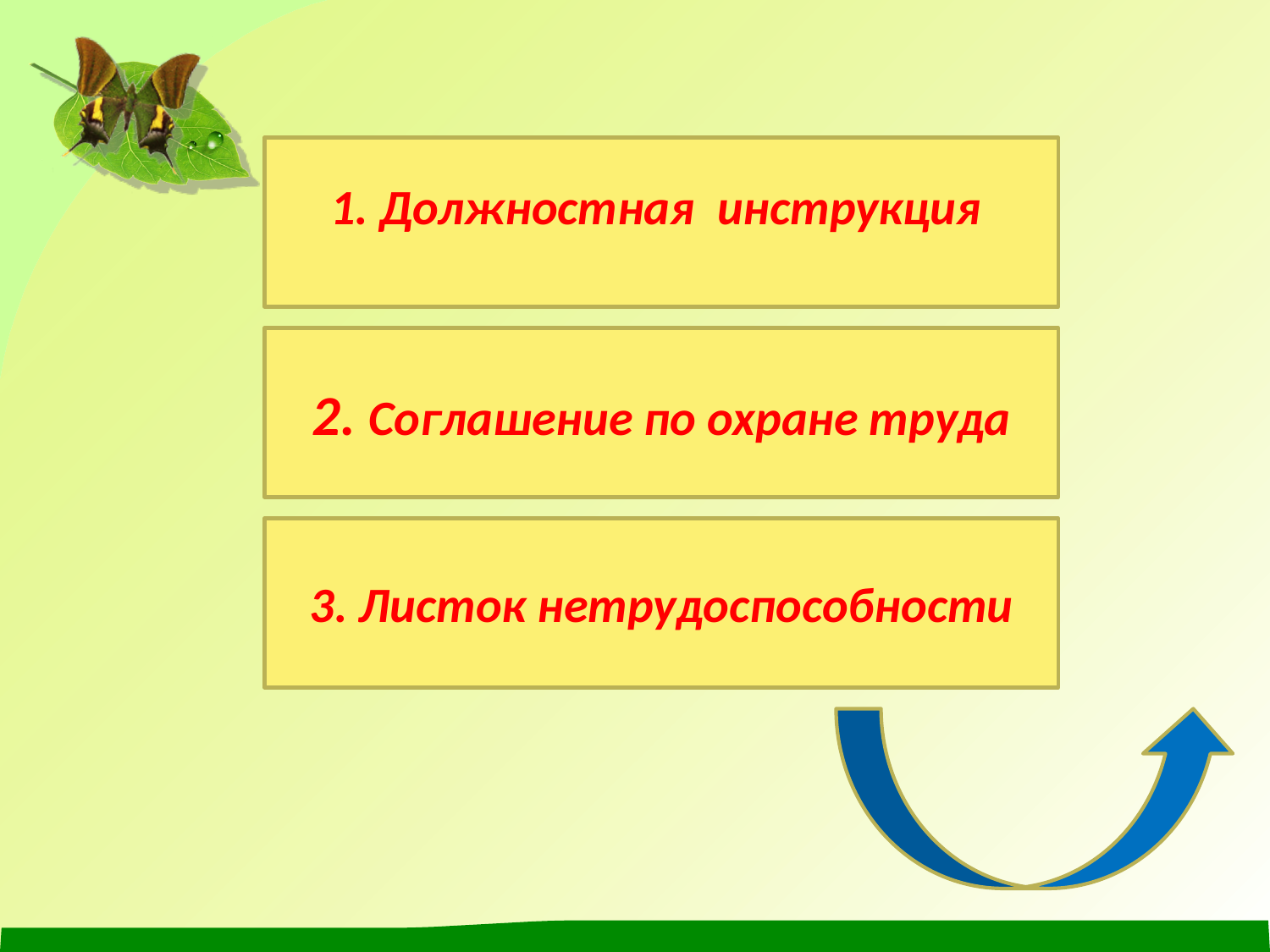

1. Должностная  инструкция

#
2. Соглашение по охране труда
3. Листок нетрудоспособности